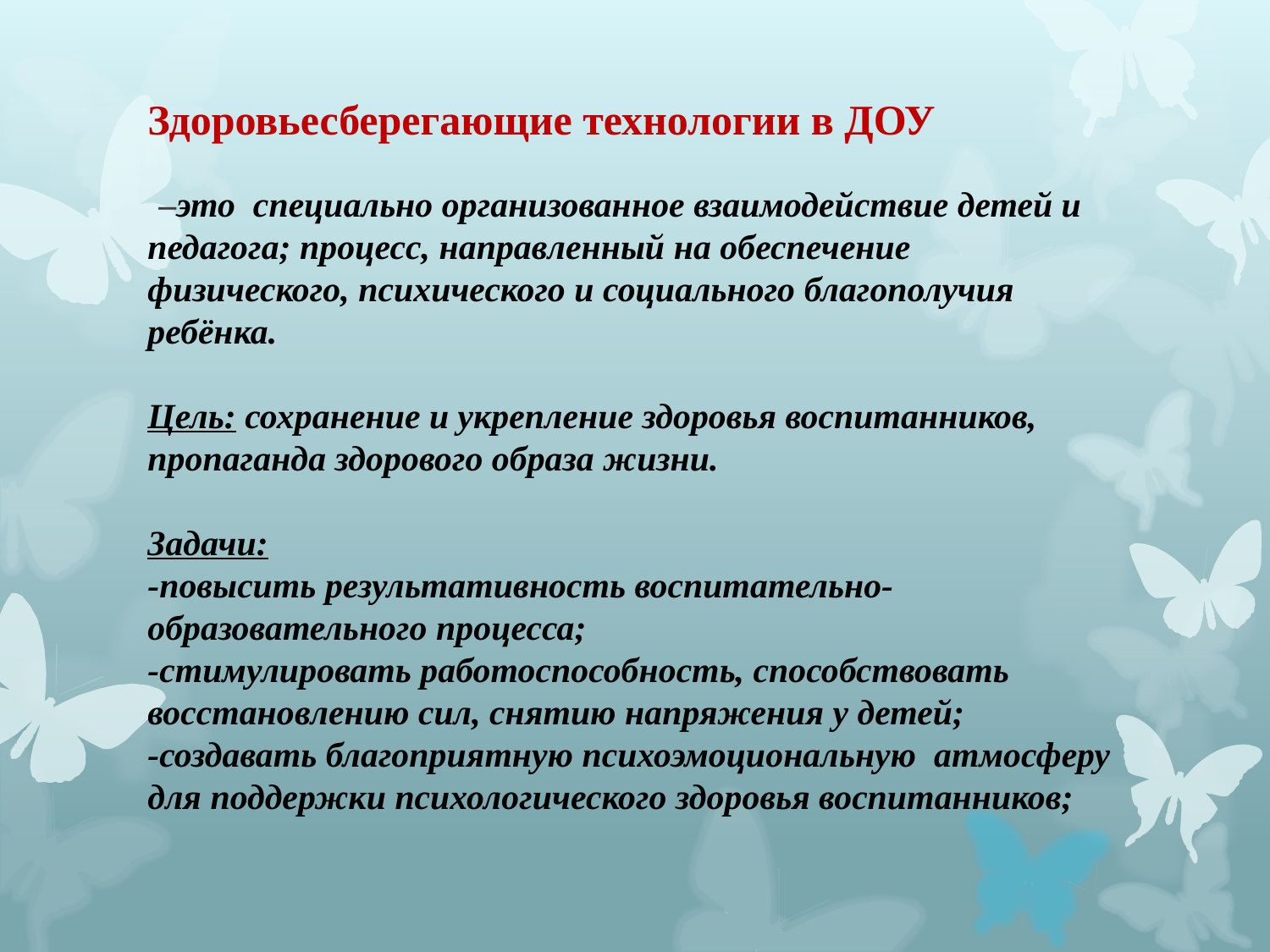

# Здоровьесберегающие технологии в ДОУ –это  специально организованное взаимодействие детей и педагога; процесс, направленный на обеспечение физического, психического и социального благополучия ребёнка. Цель: сохранение и укрепление здоровья воспитанников, пропаганда здорового образа жизни. Задачи: -повысить результативность воспитательно-образовательного процесса; -стимулировать работоспособность, способствовать восстановлению сил, снятию напряжения у детей; -создавать благоприятную психоэмоциональную  атмосферу для поддержки психологического здоровья воспитанников;